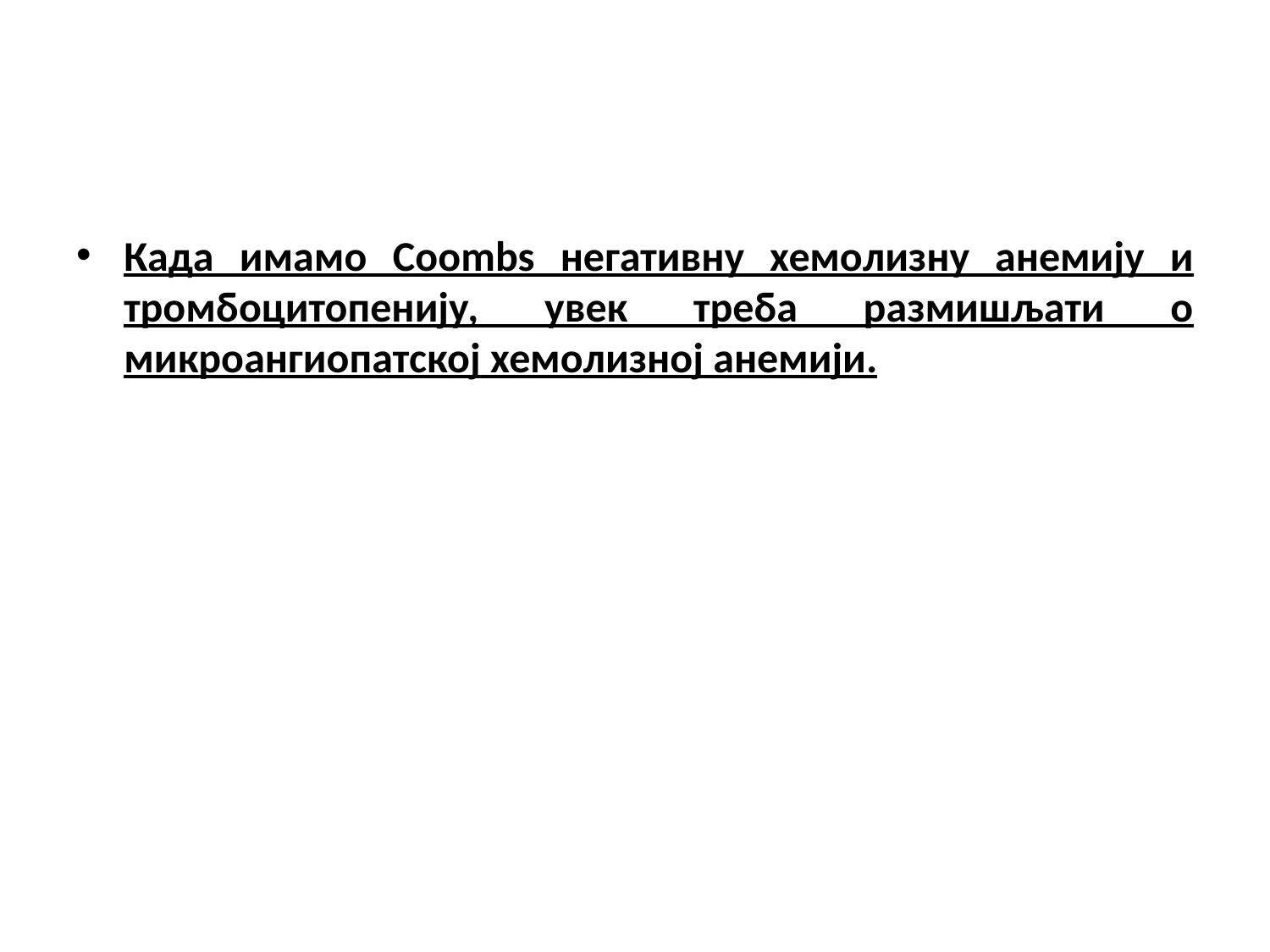

#
Када имамо Coombs негативну хемолизну анемију и тромбоцитопенију, увек треба размишљати о микроангиопатској хемолизној анемији.